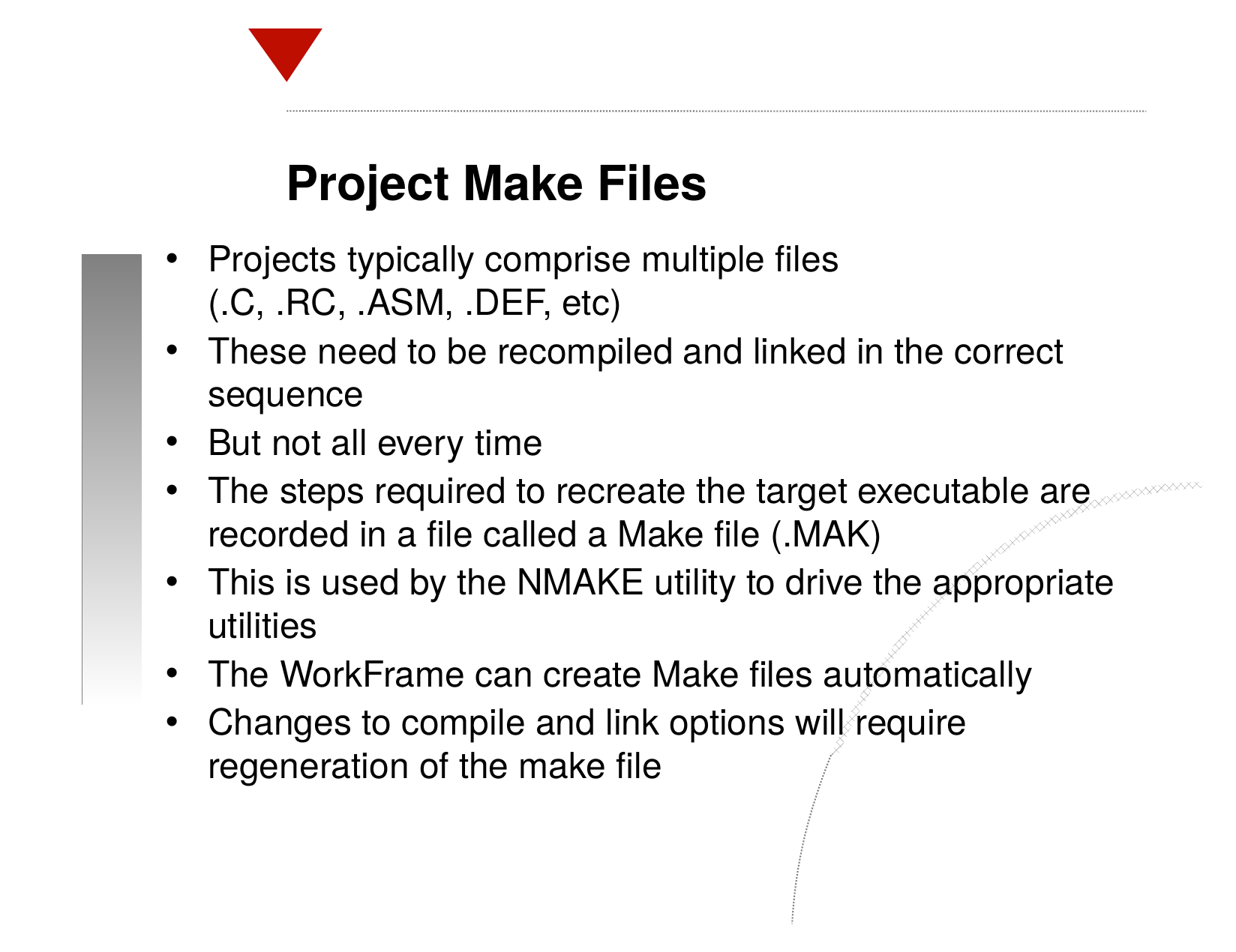

Project Make Files
Projects typically comprise multiple files (.C, .RC, .ASM, .DEF, etc)
These need to be recompiled and linked in the correct sequence
But not all every time
The steps required to recreate the target executable are recorded in a file called a Make file (.MAK)
This is used by the NMAKE utility to drive the appropriate utilities
The WorkFrame can create Make files automatically
Changes to compile and link options will require regeneration of the make file